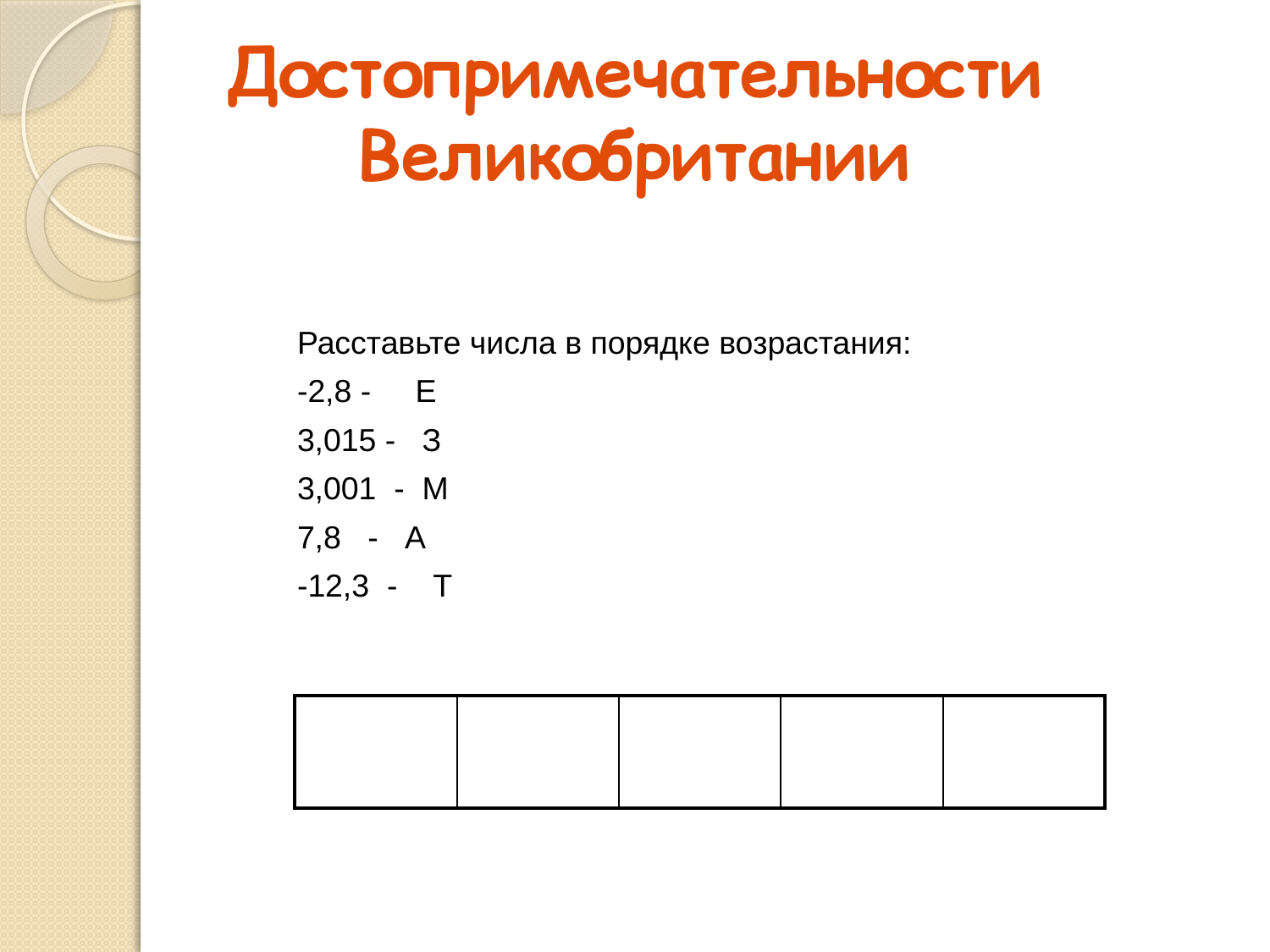

# Достопримечательности Великобритании
Расставьте числа в порядке возрастания:
-2,8 -     Е
3,015 -   З
3,001  -  М
7,8   -   А
-12,3  -    Т
|  |  |  |  |  |
| --- | --- | --- | --- | --- |